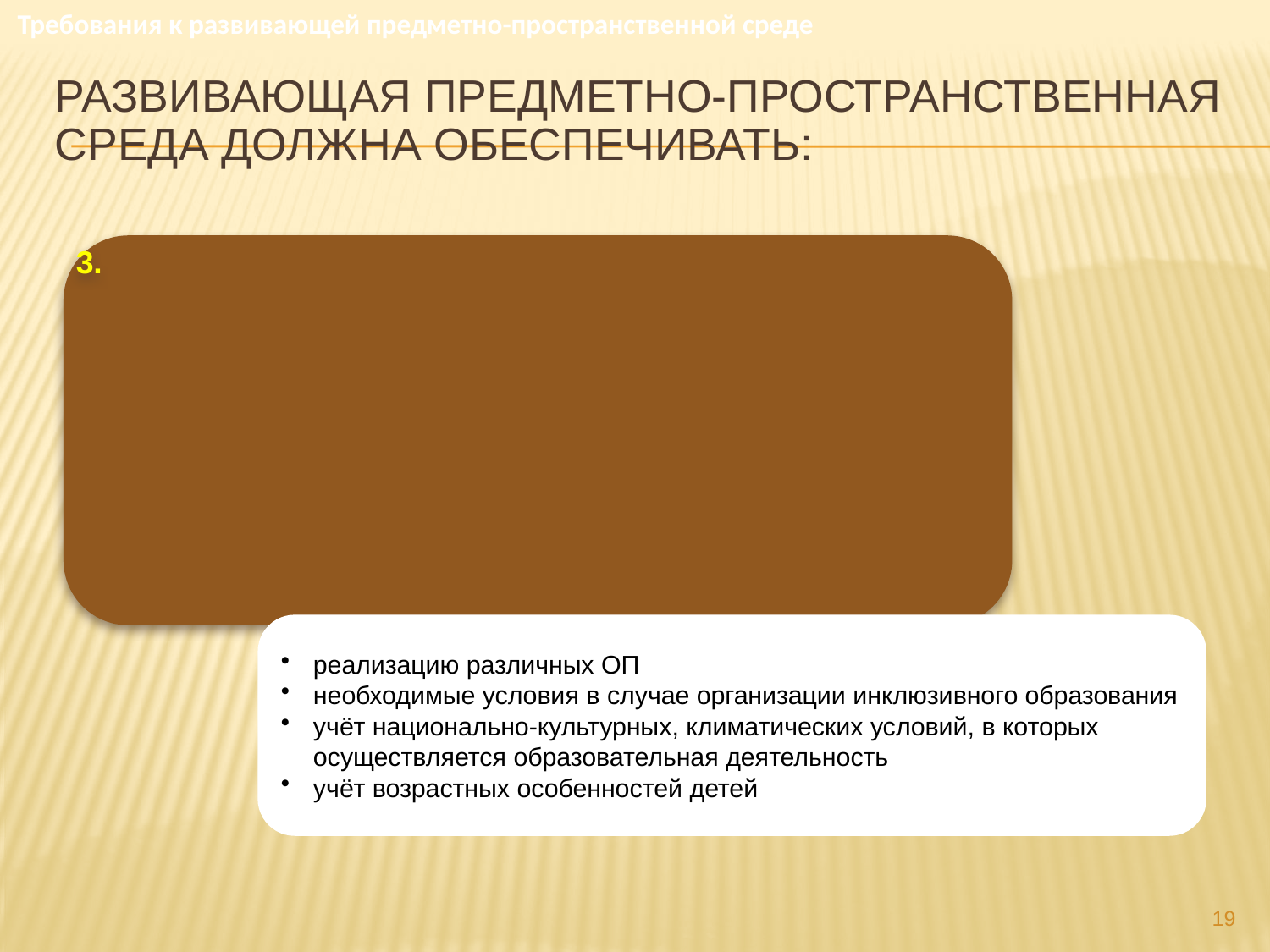

Требования к развивающей предметно-пространственной среде
# Развивающая предметно-пространственная среда должна обеспечивать:
3.
реализацию различных ОП
необходимые условия в случае организации инклюзивного образования
учёт национально-культурных, климатических условий, в которых осуществляется образовательная деятельность
учёт возрастных особенностей детей
19